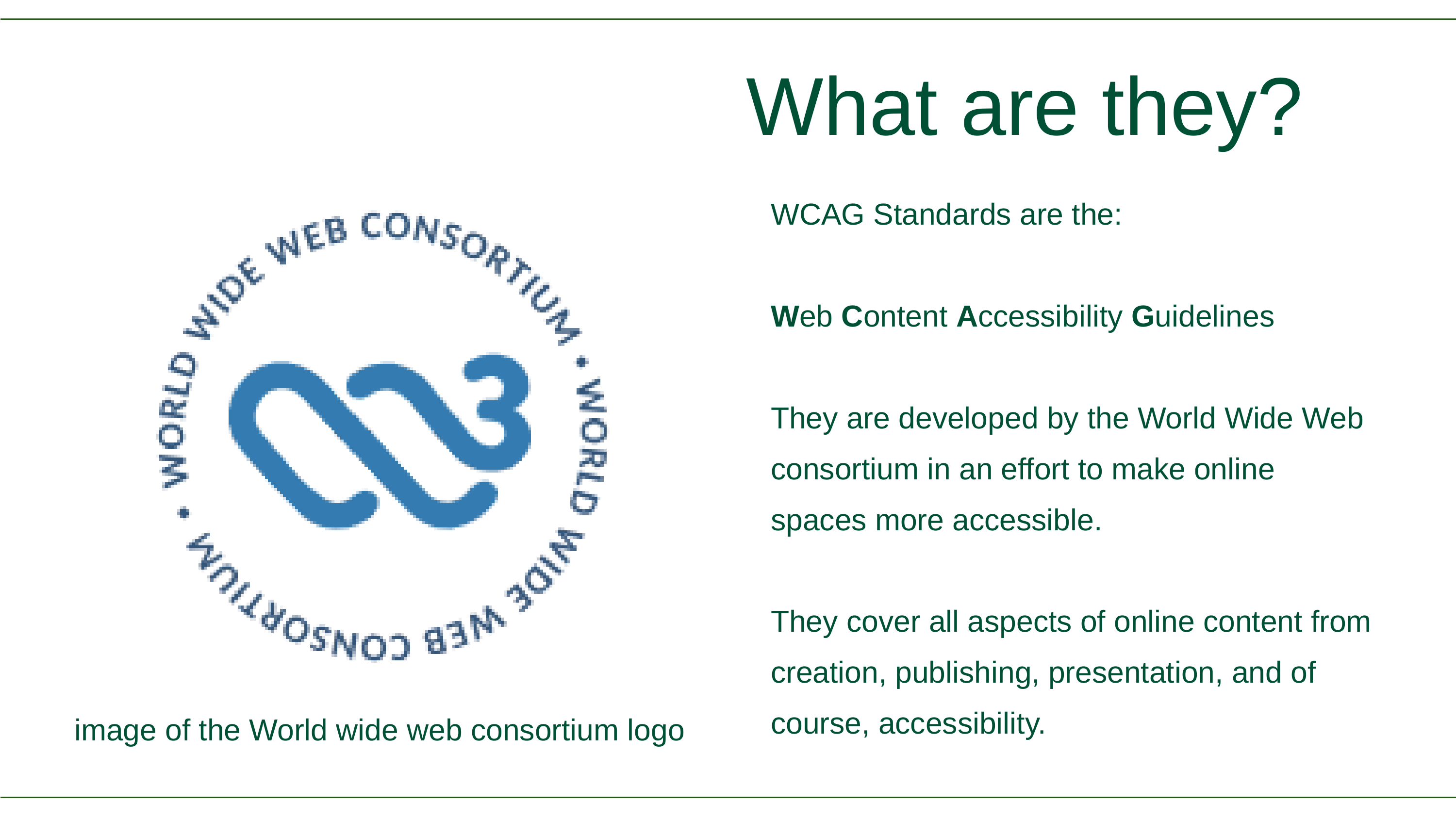

What are they?
WCAG Standards are the:

Web Content Accessibility Guidelines

They are developed by the World Wide Web consortium in an effort to make online spaces more accessible.

They cover all aspects of online content from creation, publishing, presentation, and of course, accessibility.

image of the World wide web consortium logo